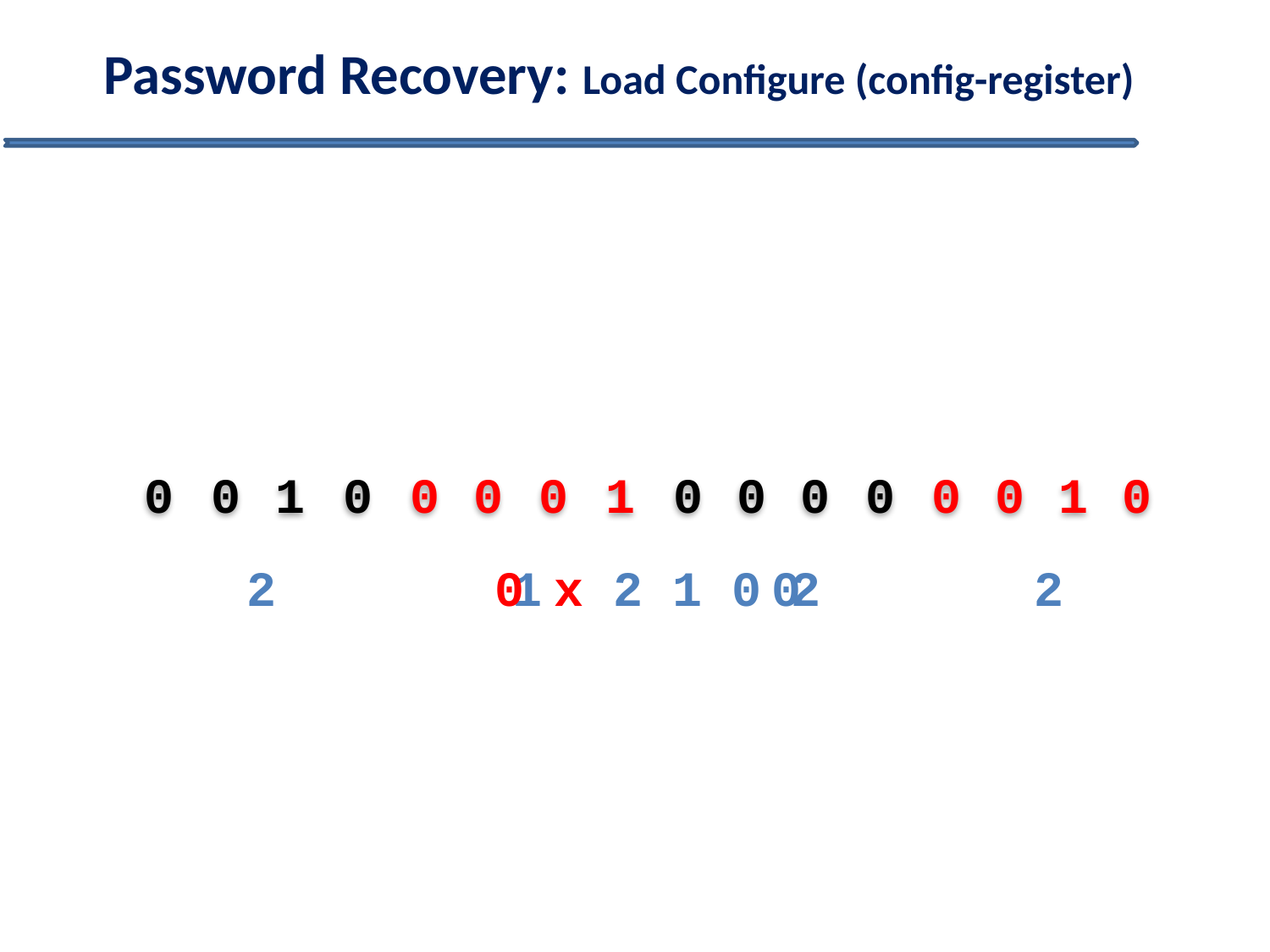

Password Recovery: Load Configure (config-register)

0
0
1
0
0
0
0
1
0
0
0
0
0
0
1
0
2
0 x 2 1 0 2
1
0
2